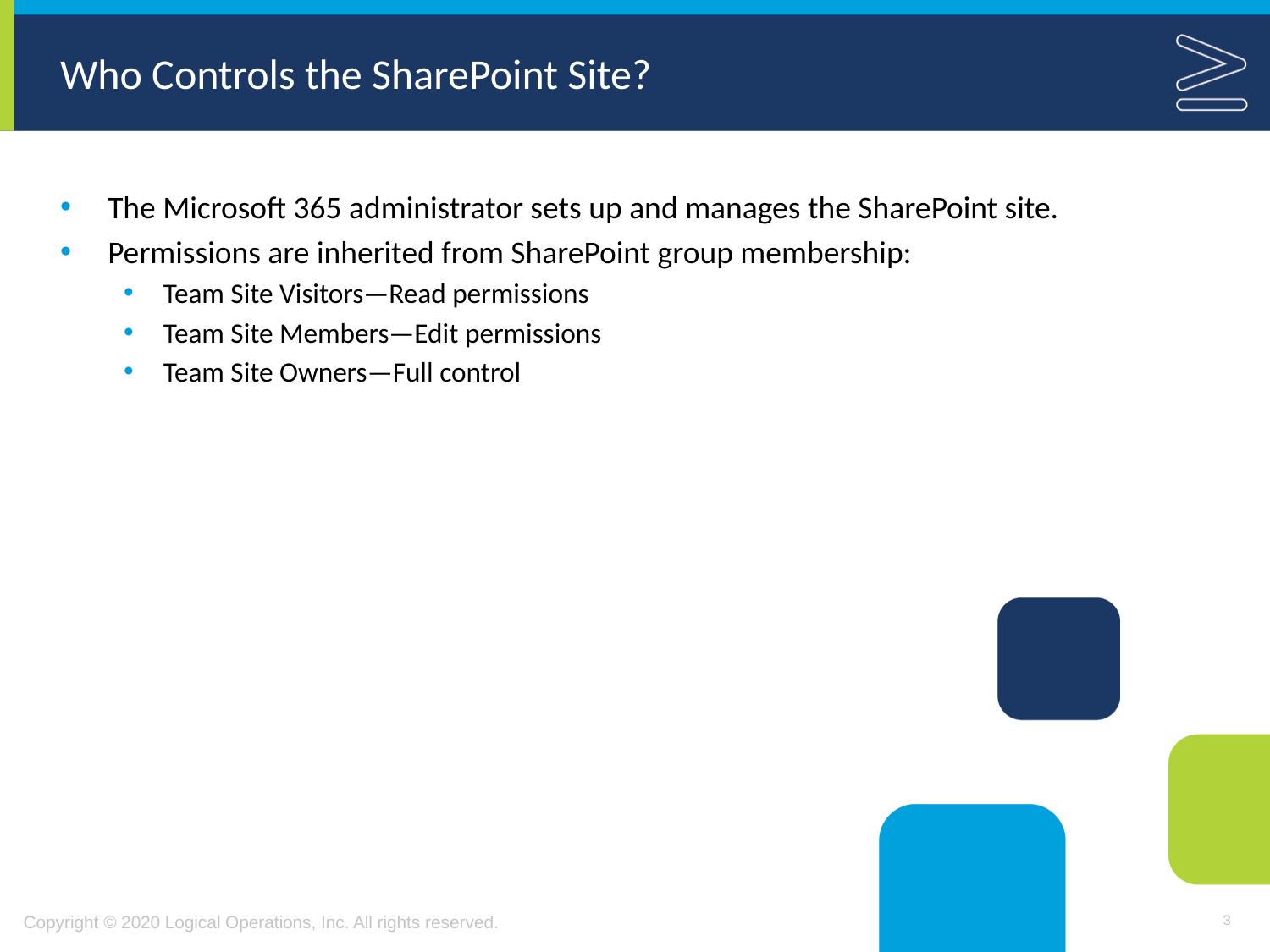

# Who Controls the SharePoint Site?
The Microsoft 365 administrator sets up and manages the SharePoint site.
Permissions are inherited from SharePoint group membership:
Team Site Visitors—Read permissions
Team Site Members—Edit permissions
Team Site Owners—Full control

3